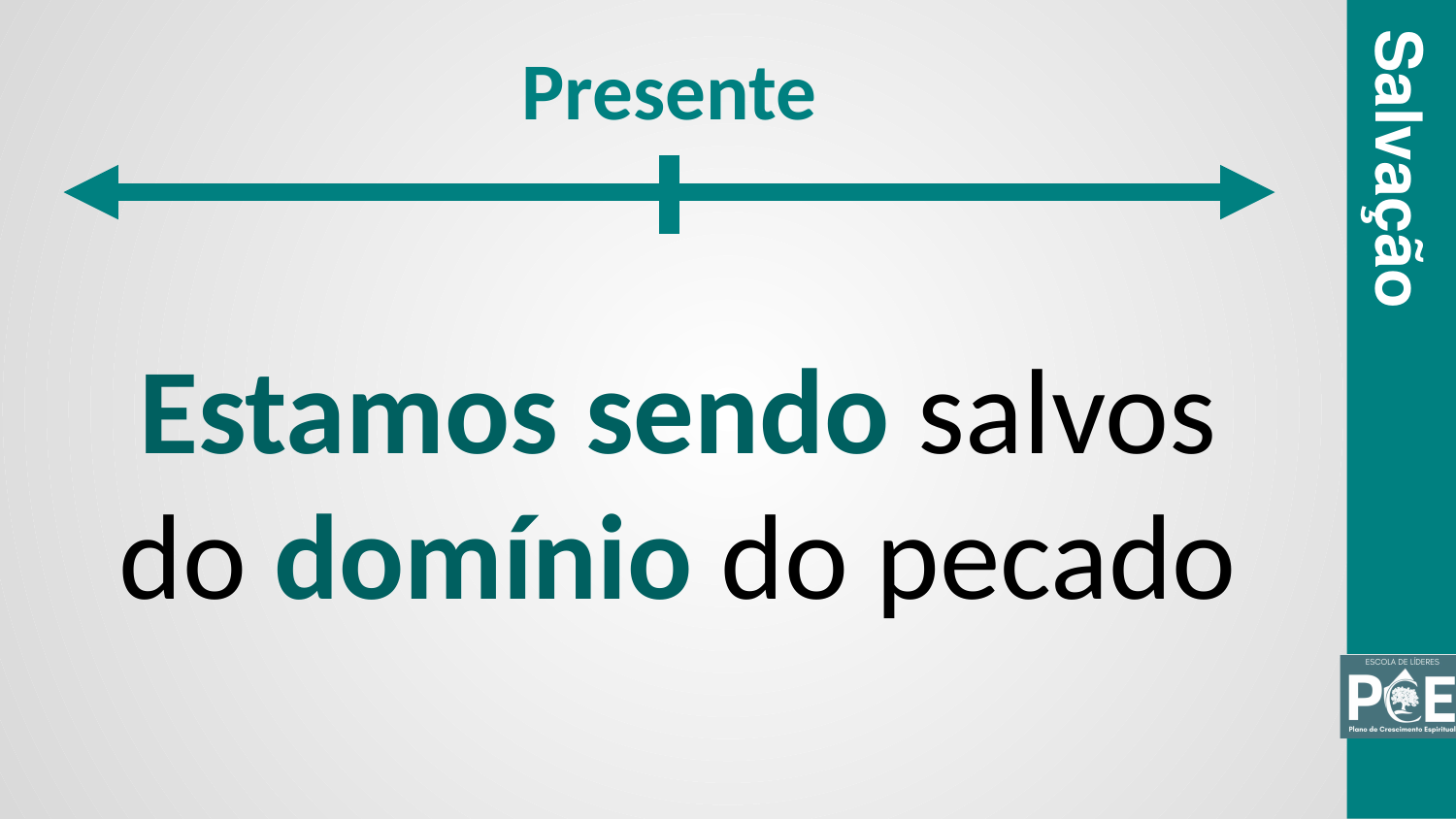

Presente

Salvação
Estamos sendo salvos do domínio do pecado